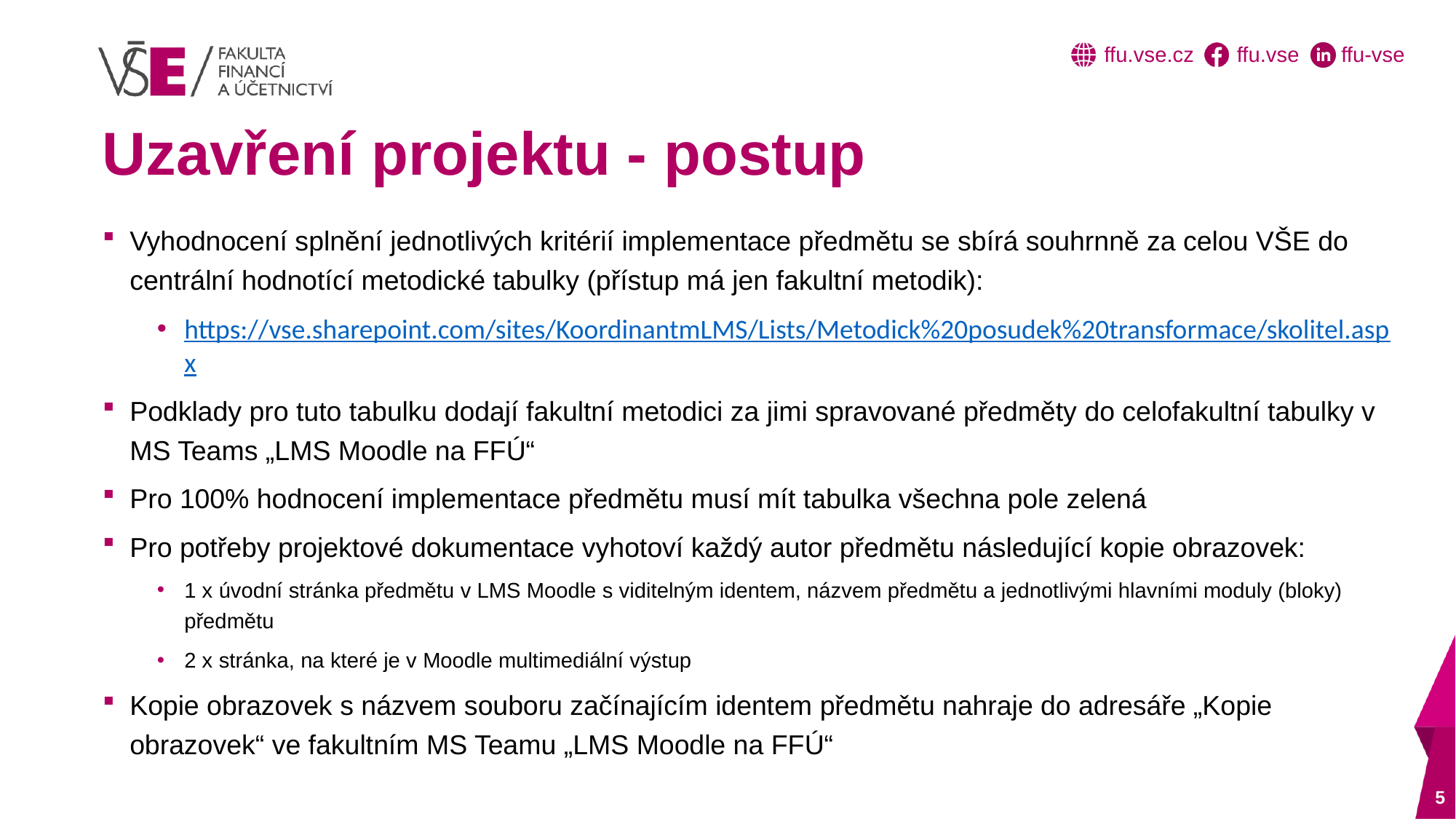

# Uzavření projektu - postup
Vyhodnocení splnění jednotlivých kritérií implementace předmětu se sbírá souhrnně za celou VŠE do centrální hodnotící metodické tabulky (přístup má jen fakultní metodik):
https://vse.sharepoint.com/sites/KoordinantmLMS/Lists/Metodick%20posudek%20transformace/skolitel.aspx
Podklady pro tuto tabulku dodají fakultní metodici za jimi spravované předměty do celofakultní tabulky v MS Teams „LMS Moodle na FFÚ“
Pro 100% hodnocení implementace předmětu musí mít tabulka všechna pole zelená
Pro potřeby projektové dokumentace vyhotoví každý autor předmětu následující kopie obrazovek:
1 x úvodní stránka předmětu v LMS Moodle s viditelným identem, názvem předmětu a jednotlivými hlavními moduly (bloky) předmětu
2 x stránka, na které je v Moodle multimediální výstup
Kopie obrazovek s názvem souboru začínajícím identem předmětu nahraje do adresáře „Kopie obrazovek“ ve fakultním MS Teamu „LMS Moodle na FFÚ“